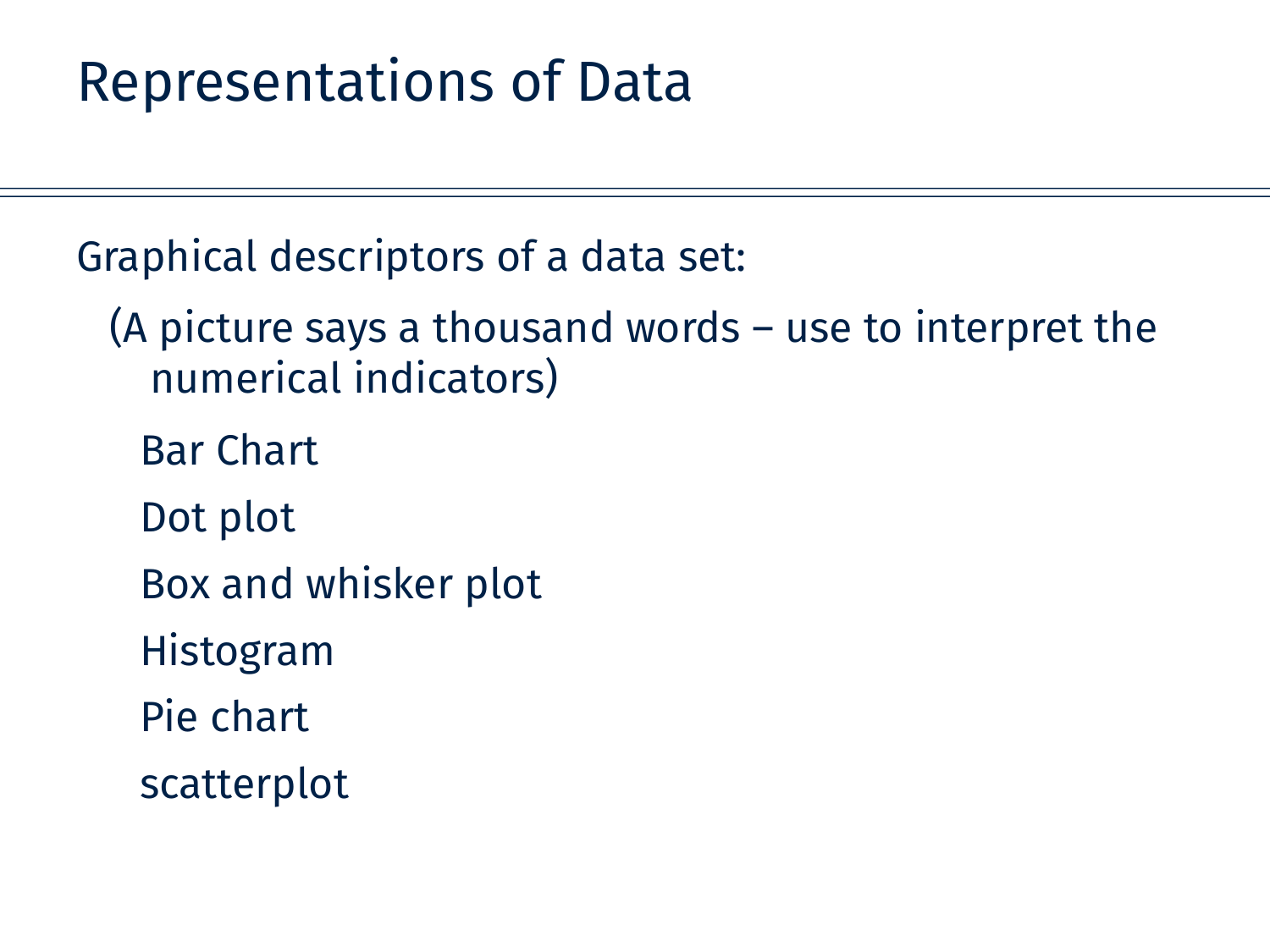

# Representations of Data
Graphical descriptors of a data set:
   (A picture says a thousand words – use to interpret the numerical indicators)
Bar Chart
Dot plot
Box and whisker plot
Histogram
Pie chart
scatterplot